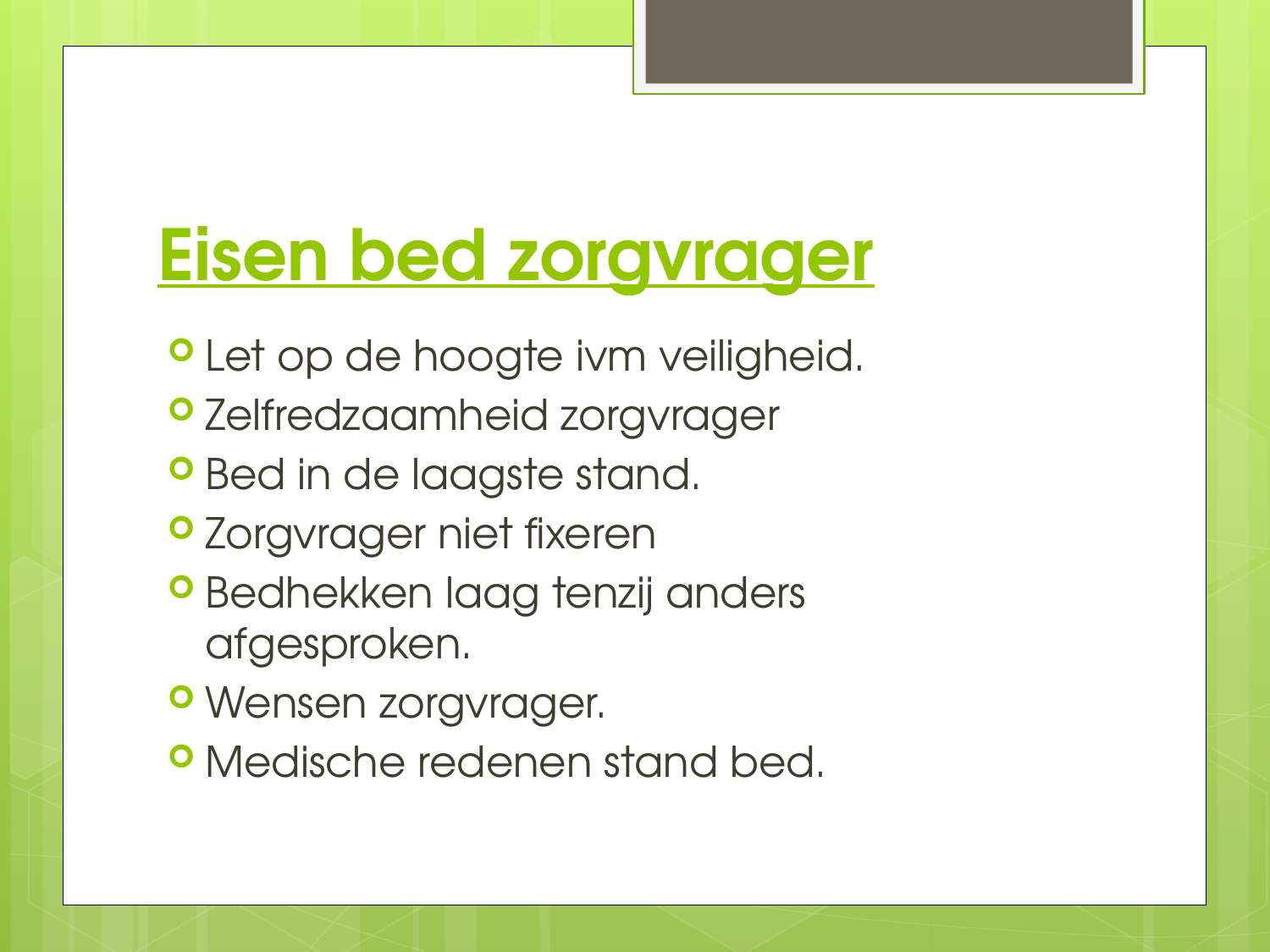

# Eisen bed zorgvrager
Let op de hoogte ivm veiligheid.
Zelfredzaamheid zorgvrager
Bed in de laagste stand.
Zorgvrager niet fixeren
Bedhekken laag tenzij anders afgesproken.
Wensen zorgvrager.
Medische redenen stand bed.